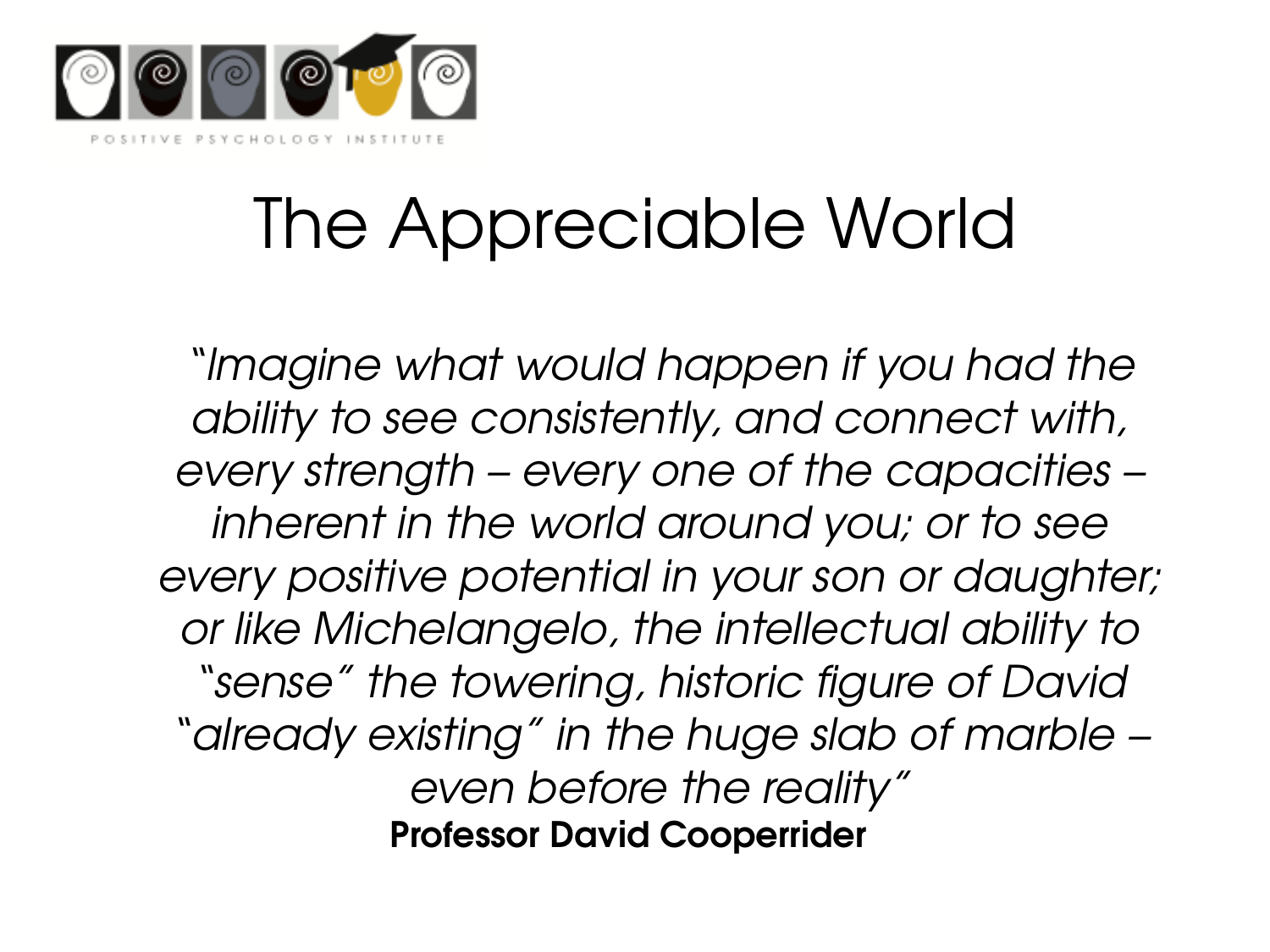

The Appreciable World
	“Imagine what would happen if you had the ability to see consistently, and connect with, every strength – every one of the capacities – inherent in the world around you; or to see every positive potential in your son or daughter; or like Michelangelo, the intellectual ability to “sense” the towering, historic figure of David “already existing” in the huge slab of marble – even before the reality”
Professor David Cooperrider